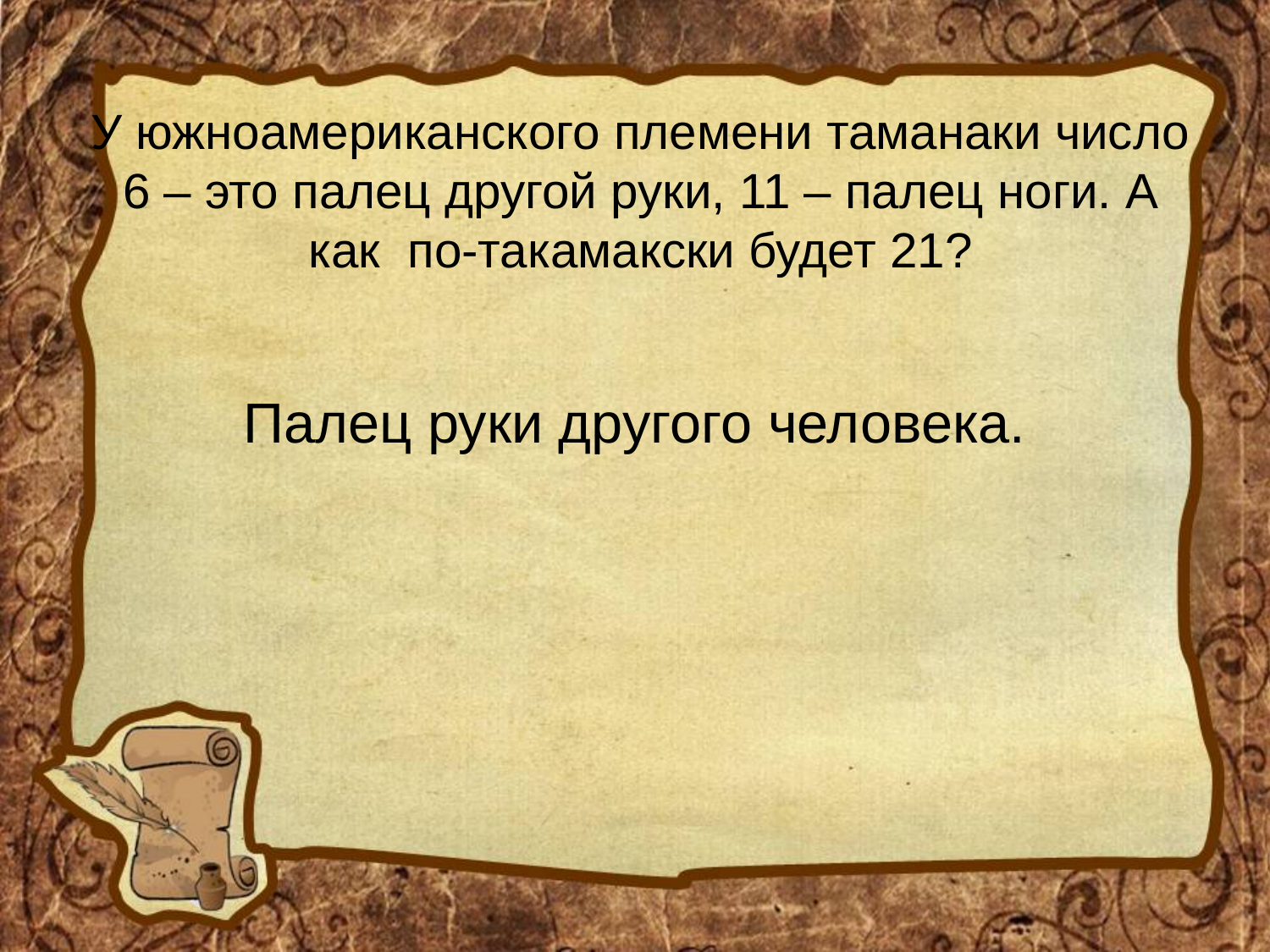

# У южноамериканского племени таманаки число 6 – это палец другой руки, 11 – палец ноги. А как  по-такамакски будет 21?

Палец руки другого человека.